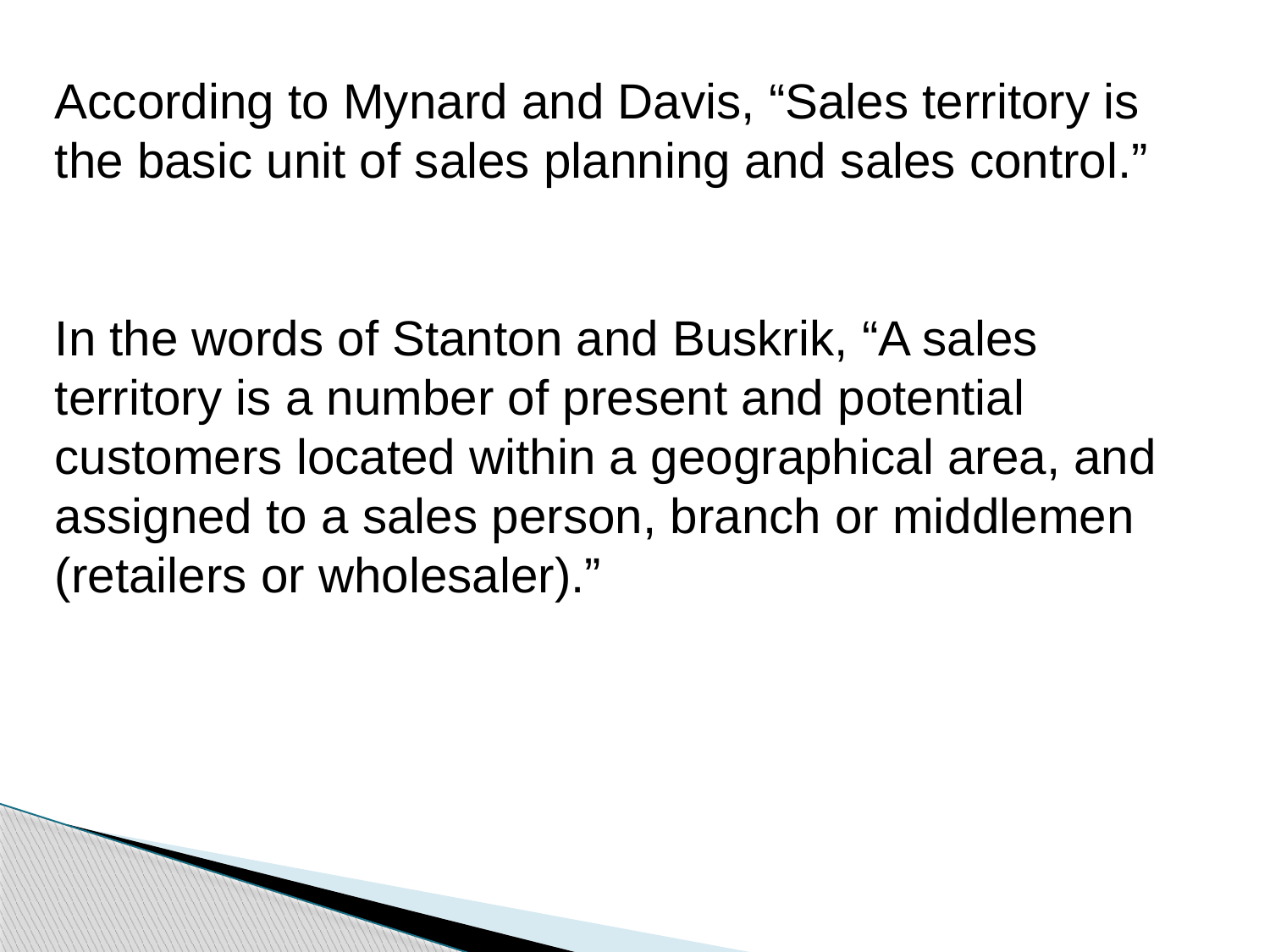

According to Mynard and Davis, “Sales territory is the basic unit of sales planning and sales control.”

In the words of Stanton and Buskrik, “A sales territory is a number of present and potential customers located within a geographical area, and assigned to a sales person, branch or middlemen (retailers or wholesaler).”